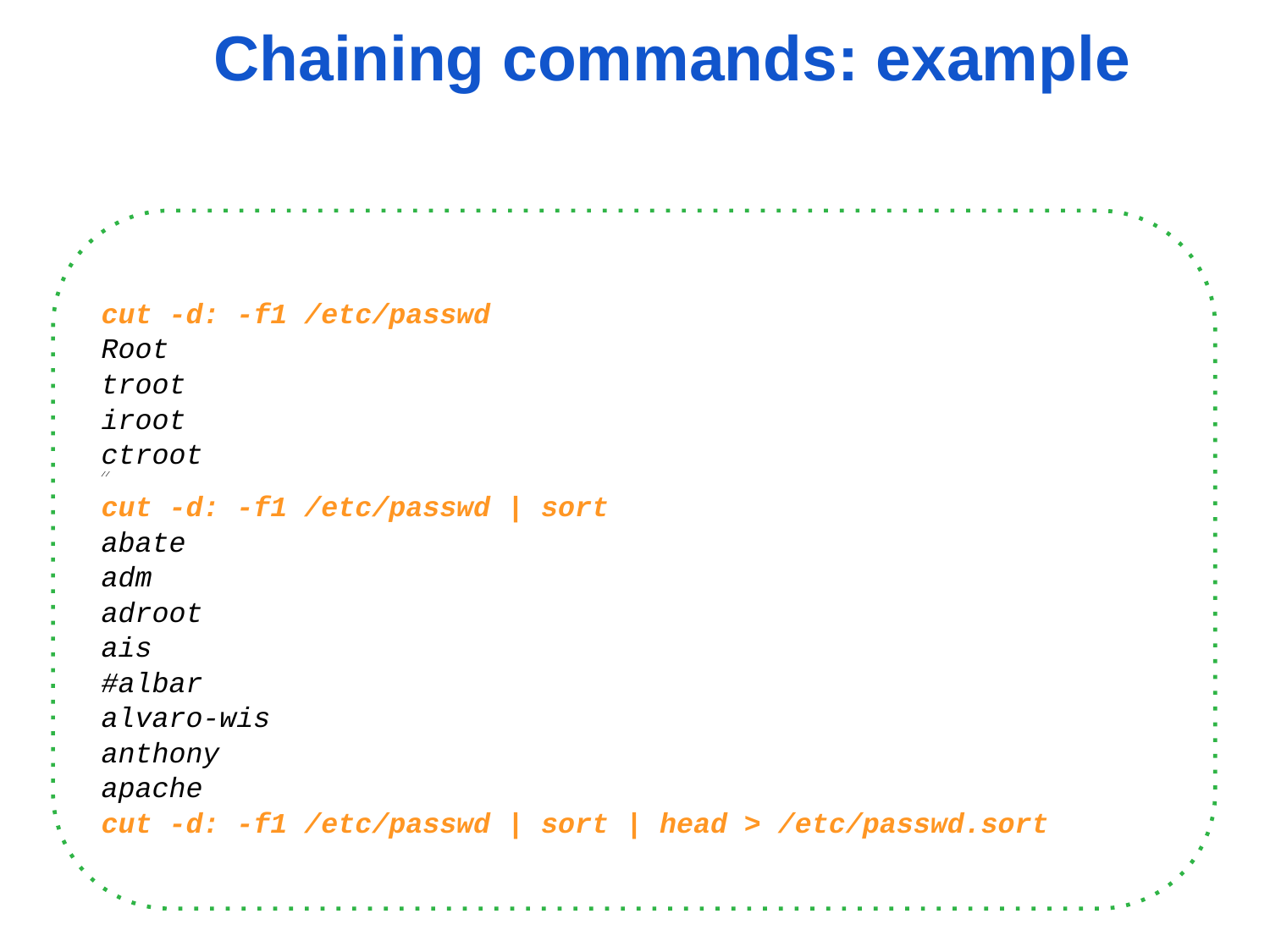

Chaining commands: example

cut -d: -f1 /etc/passwd
Root
troot
iroot
ctroot
//

cut -d: -f1 /etc/passwd | sort
abate
adm
adroot
ais
#albar
alvaro-wis
anthony
apache
cut -d: -f1 /etc/passwd | sort | head > /etc/passwd.sort